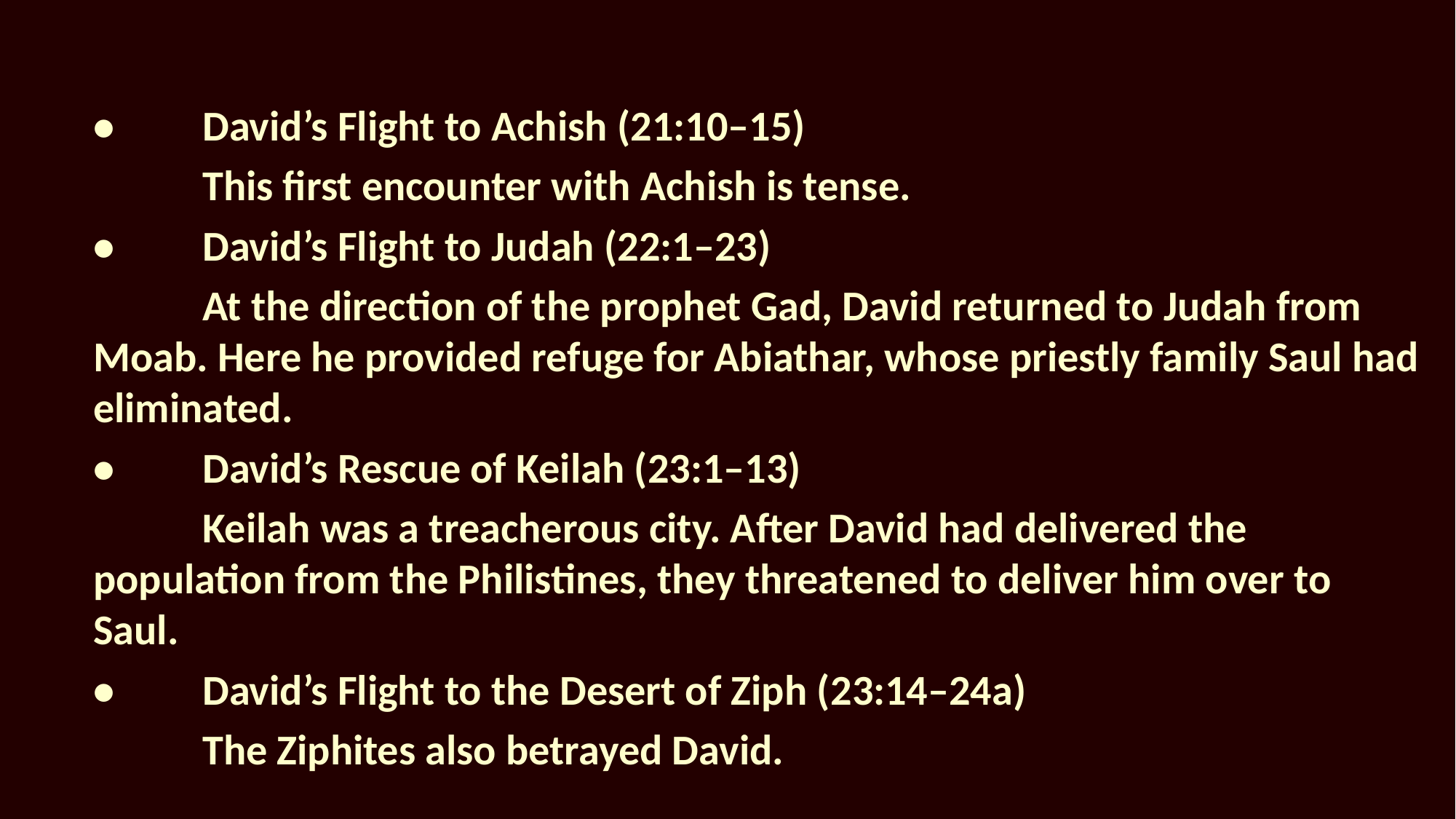

•	David’s Flight to Achish (21:10–15)
		This first encounter with Achish is tense.
	•	David’s Flight to Judah (22:1–23)
		At the direction of the prophet Gad, David returned to Judah from Moab. Here he provided refuge for Abiathar, whose priestly family Saul had eliminated.
	•	David’s Rescue of Keilah (23:1–13)
		Keilah was a treacherous city. After David had delivered the population from the Philistines, they threatened to deliver him over to Saul.
	•	David’s Flight to the Desert of Ziph (23:14–24a)
		The Ziphites also betrayed David.